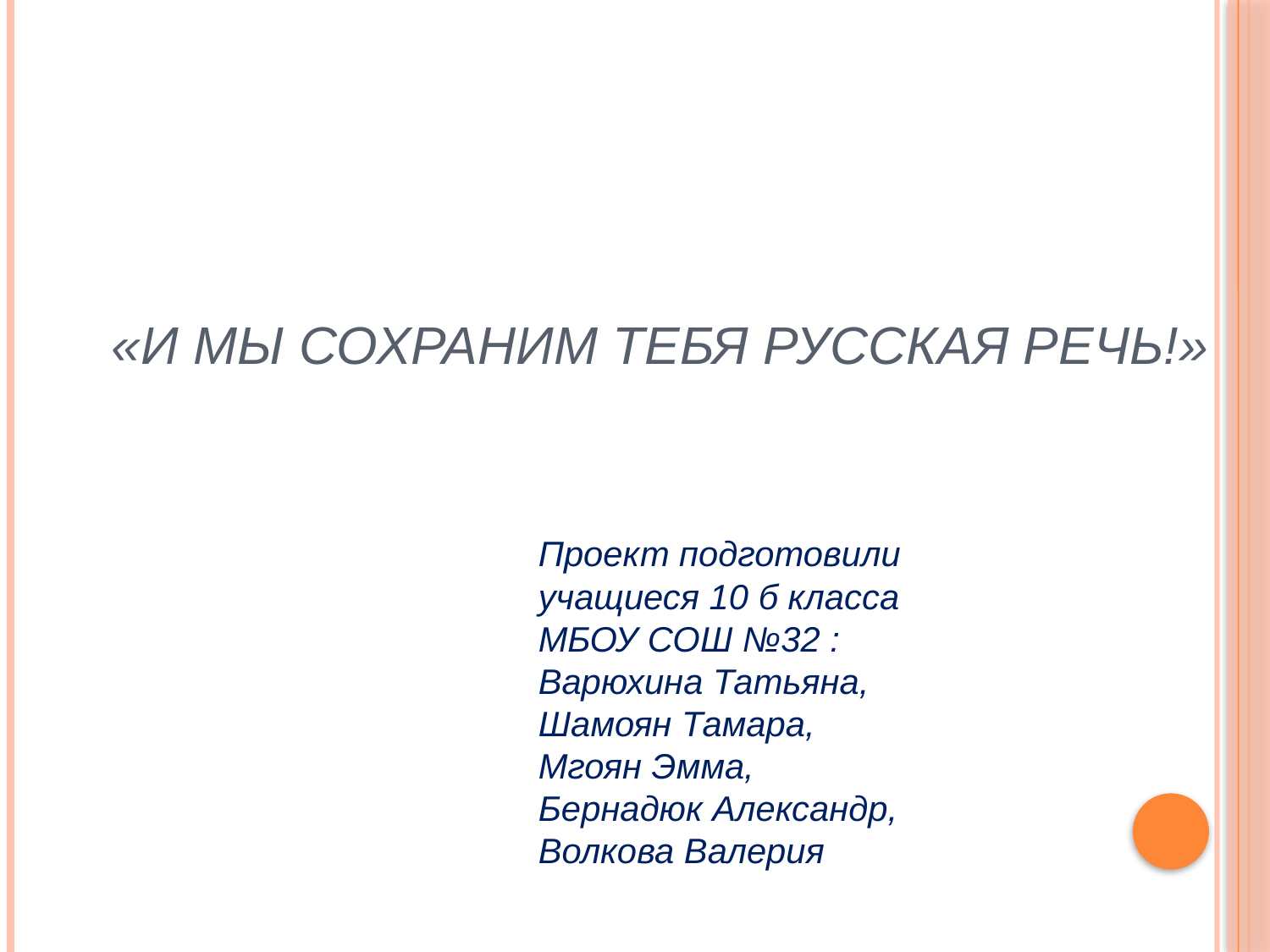

# «И мы сохраним тебя русская речь!»
Проект подготовили
учащиеся 10 б класса
МБОУ СОШ №32 :
Варюхина Татьяна,
Шамоян Тамара,
Мгоян Эмма,
Бернадюк Александр,
Волкова Валерия